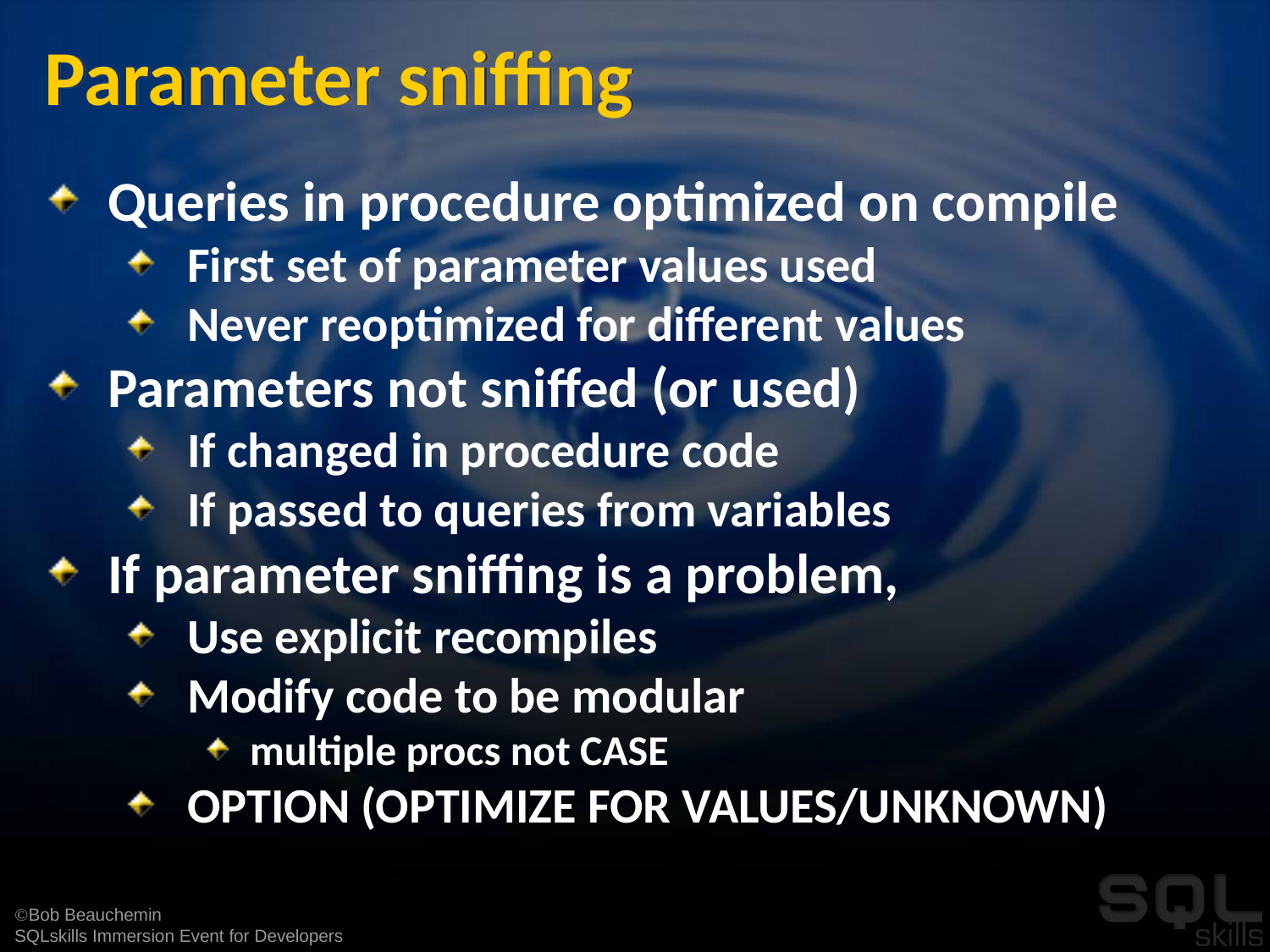

# Parameter sniffing
Queries in procedure optimized on compile
First set of parameter values used
Never reoptimized for different values
Parameters not sniffed (or used)
If changed in procedure code
If passed to queries from variables
If parameter sniffing is a problem,
Use explicit recompiles
Modify code to be modular
multiple procs not CASE
OPTION (OPTIMIZE FOR VALUES/UNKNOWN)